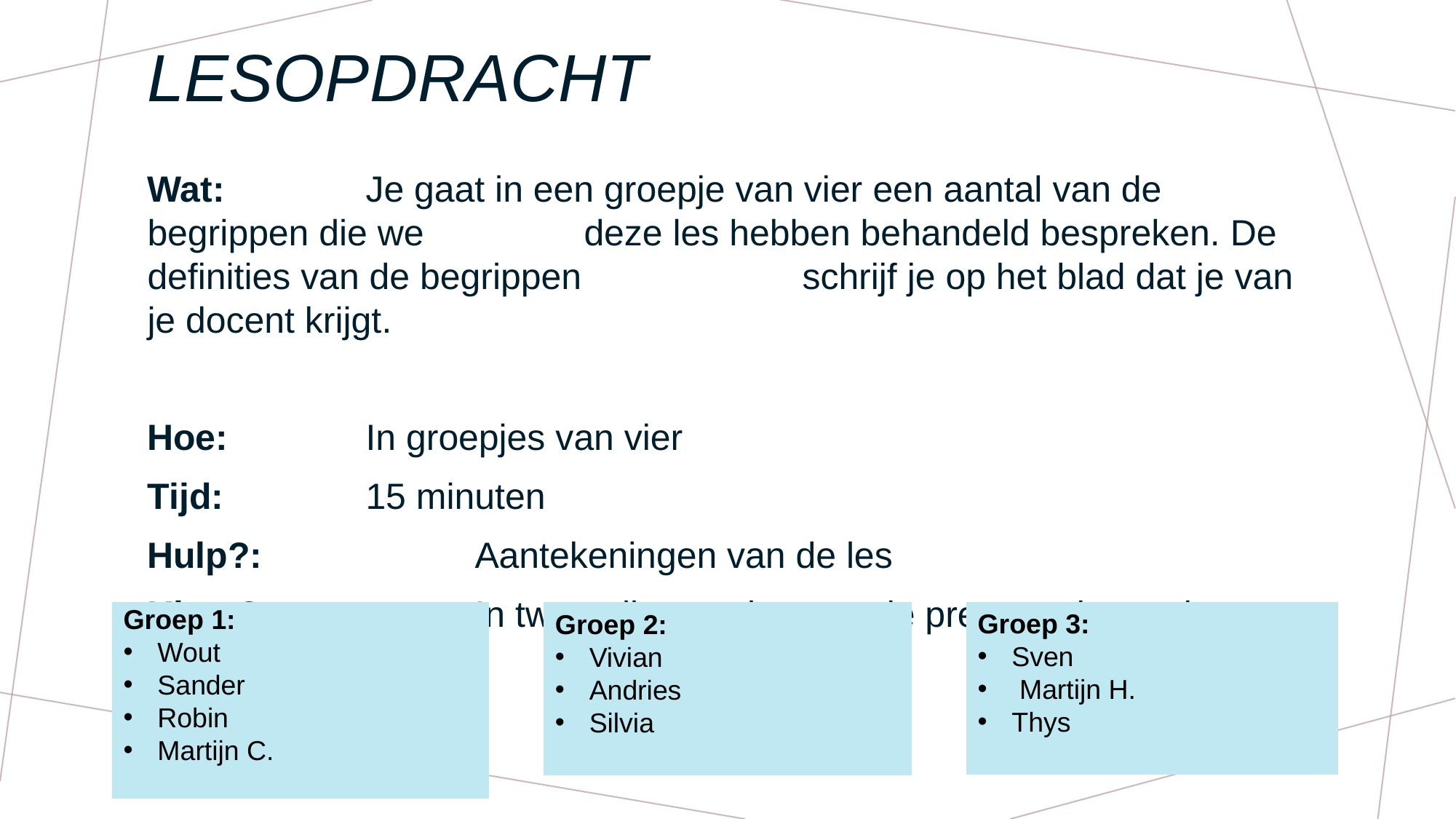

# Lesopdracht
Wat: 		Je gaat in een groepje van vier een aantal van de begrippen die we 		deze les hebben behandeld bespreken. De definities van de begrippen 		schrijf je op het blad dat je van je docent krijgt.

Hoe: 		In groepjes van vier
Tijd: 		15 minuten
Hulp?:  		Aantekeningen van de les
Klaar?: 		In tweetallen werken aan je presentatie van je gekozen bacterie

Groep 1:
Wout
Sander
Robin
Martijn C.

Groep 3:
Sven
 Martijn H.
Thys

Groep 2:
Vivian
Andries
Silvia